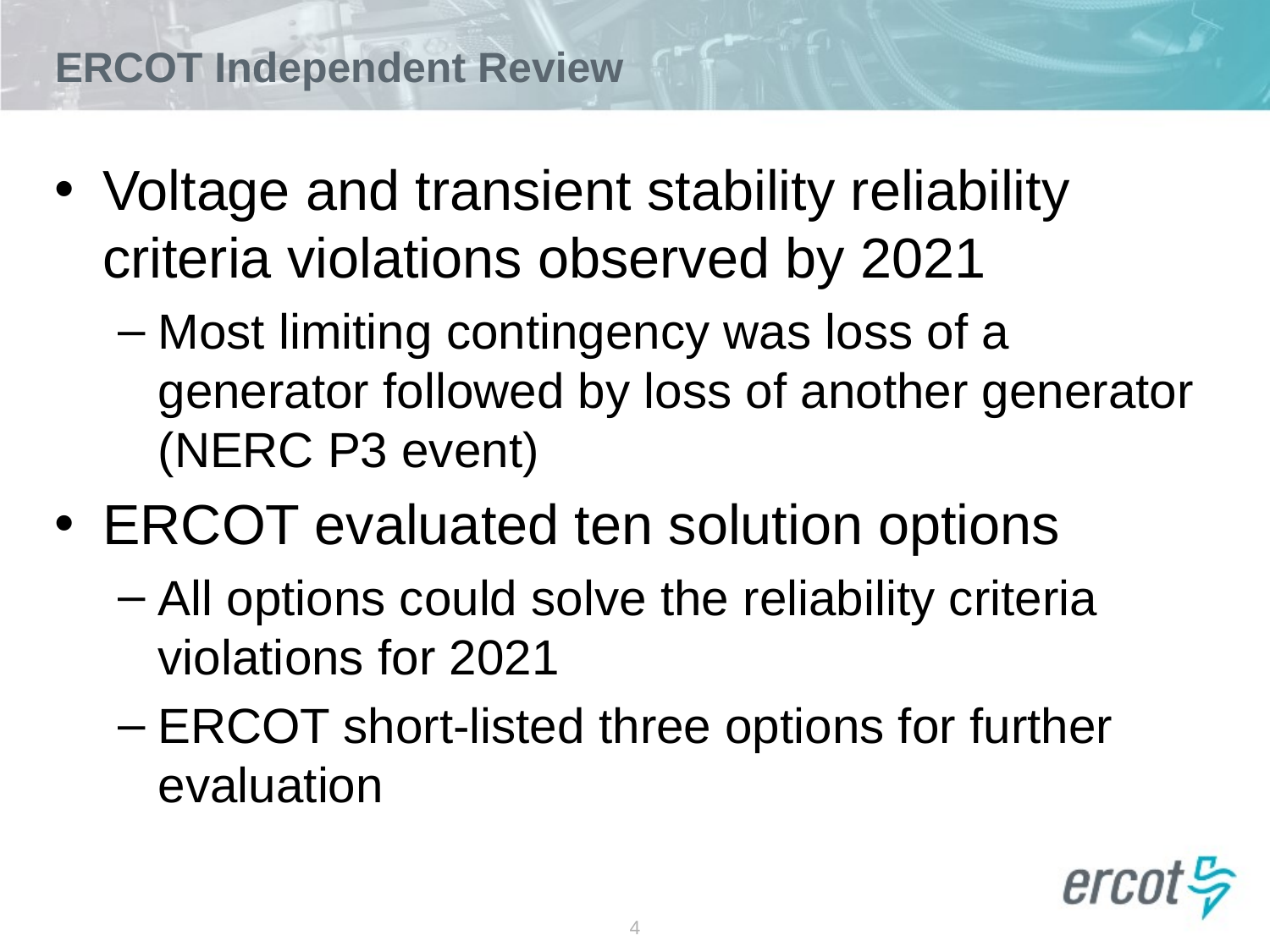

# ERCOT Independent Review
Voltage and transient stability reliability criteria violations observed by 2021
Most limiting contingency was loss of a generator followed by loss of another generator (NERC P3 event)
ERCOT evaluated ten solution options
All options could solve the reliability criteria violations for 2021
ERCOT short-listed three options for further evaluation
4